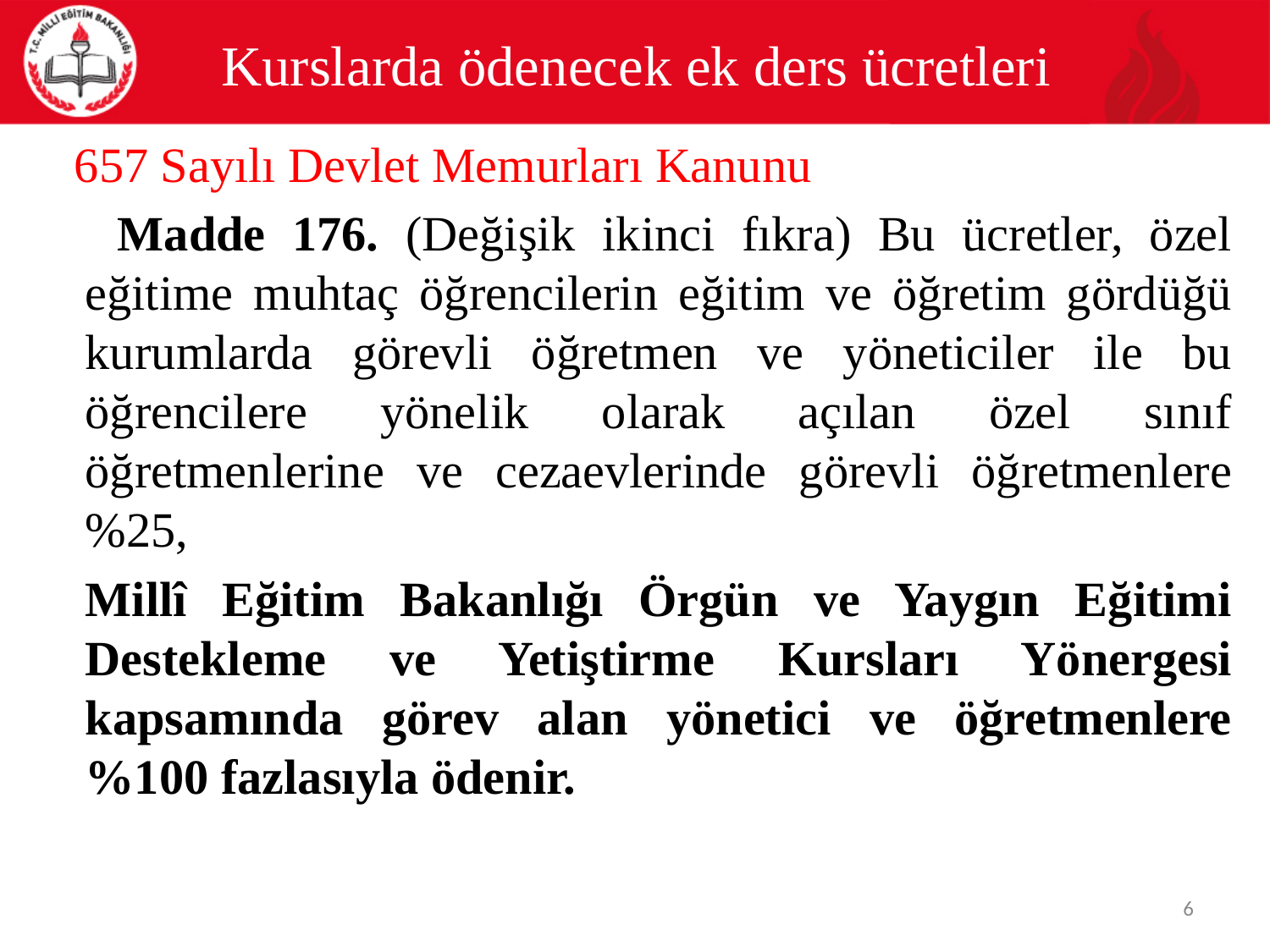

# Kurslarda ödenecek ek ders ücretleri
   657 Sayılı Devlet Memurları Kanunu
   Madde 176. (Değişik ikinci fıkra) Bu ücretler, özel eğitime muhtaç öğrencilerin eğitim ve öğretim gördüğü kurumlarda görevli öğretmen ve yöneticiler ile bu öğrencilere yönelik olarak açılan özel sınıf öğretmenlerine ve cezaevlerinde görevli öğretmenlere %25,
	Millî Eğitim Bakanlığı Örgün ve Yaygın Eğitimi Destekleme ve Yetiştirme Kursları Yönergesi kapsamında görev alan yönetici ve öğretmenlere %100 fazlasıyla ödenir.

6